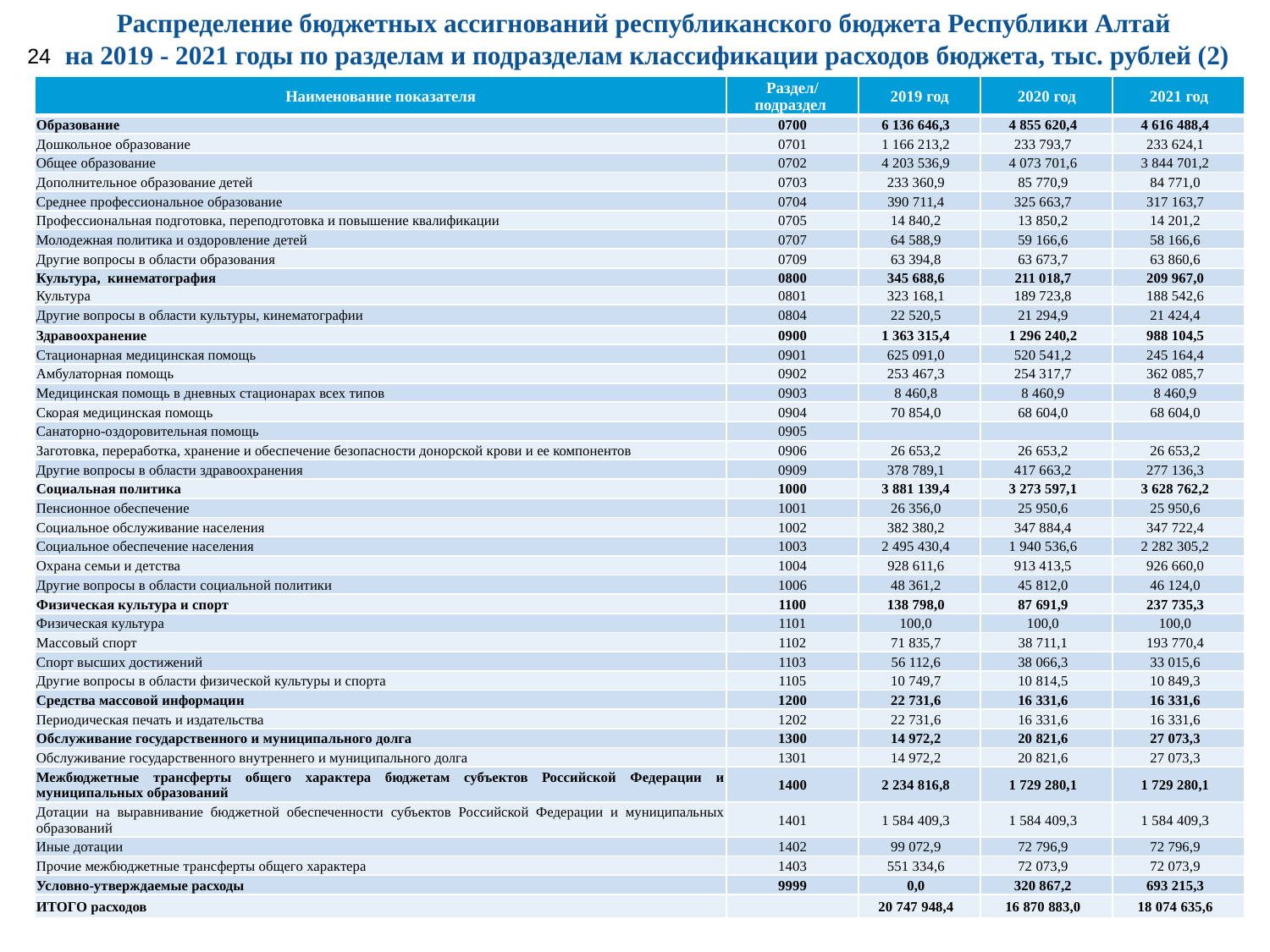

Распределение бюджетных ассигнований республиканского бюджета Республики Алтай
на 2019 - 2021 годы по разделам и подразделам классификации расходов бюджета, тыс. рублей (2)
24
| Наименование показателя | Раздел/ подраздел | 2019 год | 2020 год | 2021 год |
| --- | --- | --- | --- | --- |
| Образование | 0700 | 6 136 646,3 | 4 855 620,4 | 4 616 488,4 |
| Дошкольное образование | 0701 | 1 166 213,2 | 233 793,7 | 233 624,1 |
| Общее образование | 0702 | 4 203 536,9 | 4 073 701,6 | 3 844 701,2 |
| Дополнительное образование детей | 0703 | 233 360,9 | 85 770,9 | 84 771,0 |
| Среднее профессиональное образование | 0704 | 390 711,4 | 325 663,7 | 317 163,7 |
| Профессиональная подготовка, переподготовка и повышение квалификации | 0705 | 14 840,2 | 13 850,2 | 14 201,2 |
| Молодежная политика и оздоровление детей | 0707 | 64 588,9 | 59 166,6 | 58 166,6 |
| Другие вопросы в области образования | 0709 | 63 394,8 | 63 673,7 | 63 860,6 |
| Культура, кинематография | 0800 | 345 688,6 | 211 018,7 | 209 967,0 |
| Культура | 0801 | 323 168,1 | 189 723,8 | 188 542,6 |
| Другие вопросы в области культуры, кинематографии | 0804 | 22 520,5 | 21 294,9 | 21 424,4 |
| Здравоохранение | 0900 | 1 363 315,4 | 1 296 240,2 | 988 104,5 |
| Стационарная медицинская помощь | 0901 | 625 091,0 | 520 541,2 | 245 164,4 |
| Амбулаторная помощь | 0902 | 253 467,3 | 254 317,7 | 362 085,7 |
| Медицинская помощь в дневных стационарах всех типов | 0903 | 8 460,8 | 8 460,9 | 8 460,9 |
| Скорая медицинская помощь | 0904 | 70 854,0 | 68 604,0 | 68 604,0 |
| Санаторно-оздоровительная помощь | 0905 |  |  |  |
| Заготовка, переработка, хранение и обеспечение безопасности донорской крови и ее компонентов | 0906 | 26 653,2 | 26 653,2 | 26 653,2 |
| Другие вопросы в области здравоохранения | 0909 | 378 789,1 | 417 663,2 | 277 136,3 |
| Социальная политика | 1000 | 3 881 139,4 | 3 273 597,1 | 3 628 762,2 |
| Пенсионное обеспечение | 1001 | 26 356,0 | 25 950,6 | 25 950,6 |
| Социальное обслуживание населения | 1002 | 382 380,2 | 347 884,4 | 347 722,4 |
| Социальное обеспечение населения | 1003 | 2 495 430,4 | 1 940 536,6 | 2 282 305,2 |
| Охрана семьи и детства | 1004 | 928 611,6 | 913 413,5 | 926 660,0 |
| Другие вопросы в области социальной политики | 1006 | 48 361,2 | 45 812,0 | 46 124,0 |
| Физическая культура и спорт | 1100 | 138 798,0 | 87 691,9 | 237 735,3 |
| Физическая культура | 1101 | 100,0 | 100,0 | 100,0 |
| Массовый спорт | 1102 | 71 835,7 | 38 711,1 | 193 770,4 |
| Спорт высших достижений | 1103 | 56 112,6 | 38 066,3 | 33 015,6 |
| Другие вопросы в области физической культуры и спорта | 1105 | 10 749,7 | 10 814,5 | 10 849,3 |
| Средства массовой информации | 1200 | 22 731,6 | 16 331,6 | 16 331,6 |
| Периодическая печать и издательства | 1202 | 22 731,6 | 16 331,6 | 16 331,6 |
| Обслуживание государственного и муниципального долга | 1300 | 14 972,2 | 20 821,6 | 27 073,3 |
| Обслуживание государственного внутреннего и муниципального долга | 1301 | 14 972,2 | 20 821,6 | 27 073,3 |
| Межбюджетные трансферты общего характера бюджетам субъектов Российской Федерации и муниципальных образований | 1400 | 2 234 816,8 | 1 729 280,1 | 1 729 280,1 |
| Дотации на выравнивание бюджетной обеспеченности субъектов Российской Федерации и муниципальных образований | 1401 | 1 584 409,3 | 1 584 409,3 | 1 584 409,3 |
| Иные дотации | 1402 | 99 072,9 | 72 796,9 | 72 796,9 |
| Прочие межбюджетные трансферты общего характера | 1403 | 551 334,6 | 72 073,9 | 72 073,9 |
| Условно-утверждаемые расходы | 9999 | 0,0 | 320 867,2 | 693 215,3 |
| ИТОГО расходов |  | 20 747 948,4 | 16 870 883,0 | 18 074 635,6 |